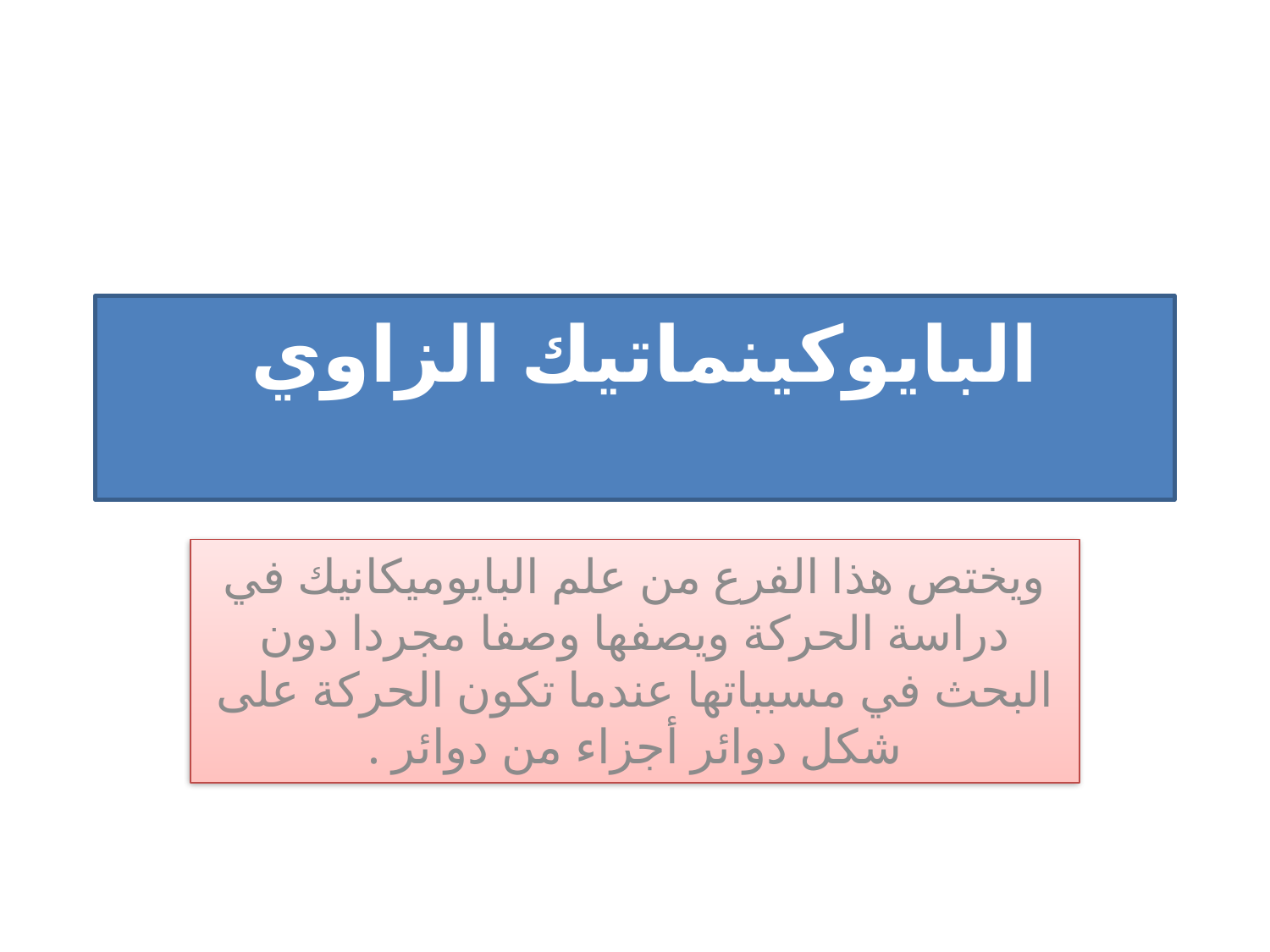

# البايوكينماتيك الزاوي
ويختص هذا الفرع من علم البايوميكانيك في دراسة الحركة ويصفها وصفا مجردا دون البحث في مسبباتها عندما تكون الحركة على شكل دوائر أجزاء من دوائر .